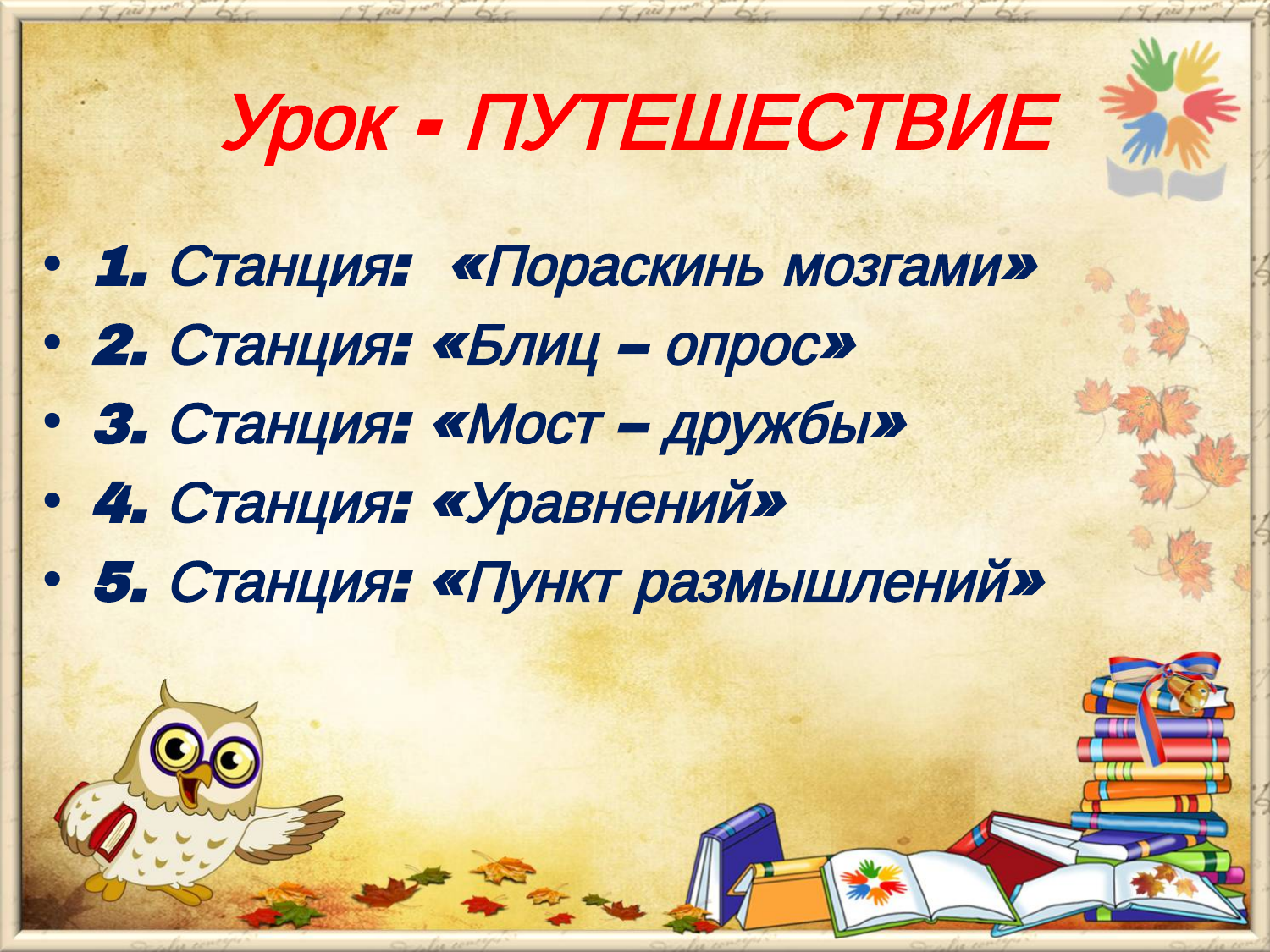

# Урок - ПУТЕШЕСТВИЕ
1. Станция:  «Пораскинь мозгами»
2. Станция: «Блиц – опрос»
3. Станция: «Мост – дружбы»
4. Станция: «Уравнений»
5. Станция: «Пункт размышлений»